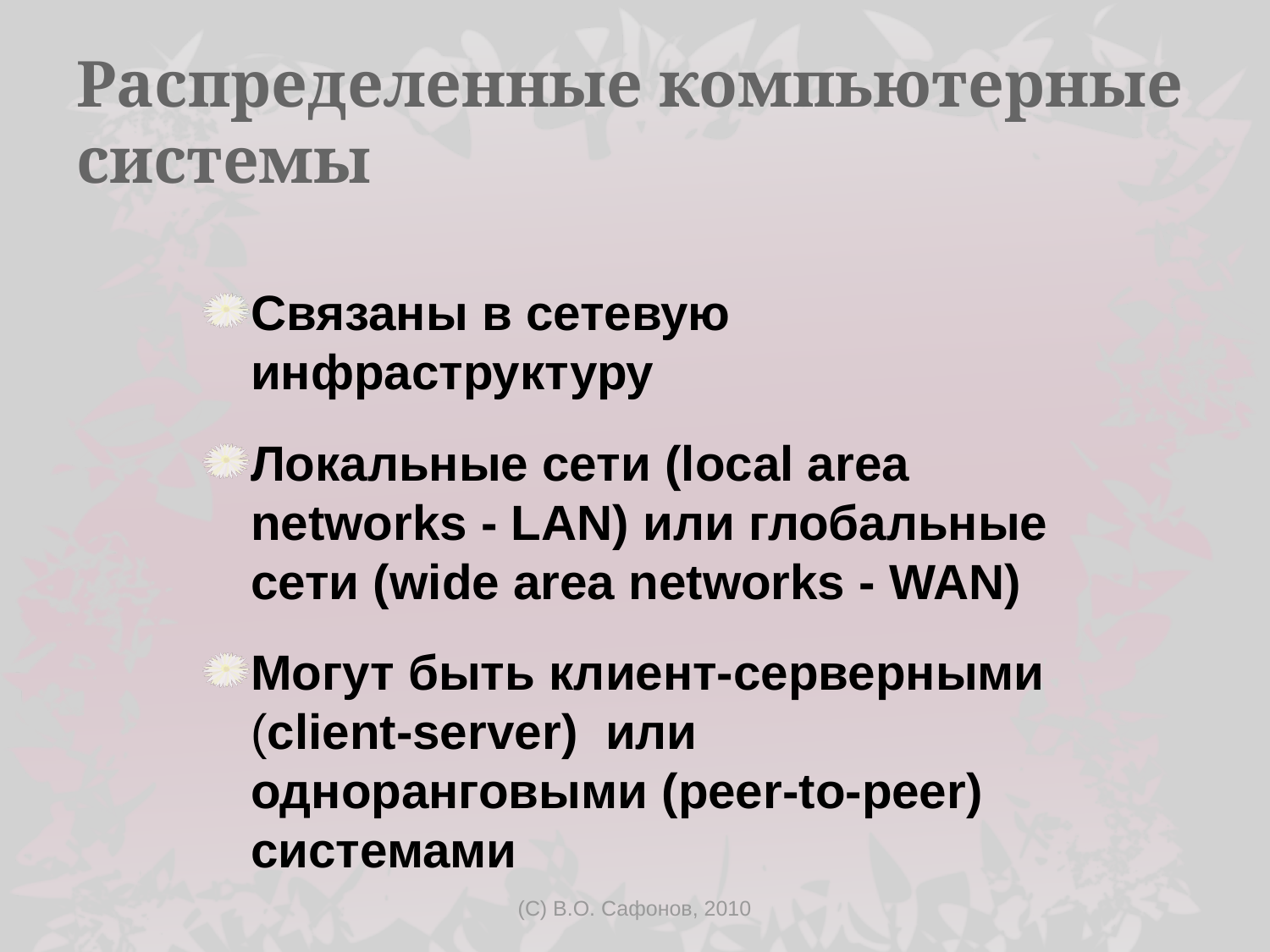

# Распределенные компьютерные системы
Связаны в сетевую инфраструктуру
Локальные сети (local area networks - LAN) или глобальные сети (wide area networks - WAN)
Могут быть клиент-серверными (client-server)  или одноранговыми (peer-to-peer) системами

(C) В.О. Сафонов, 2010